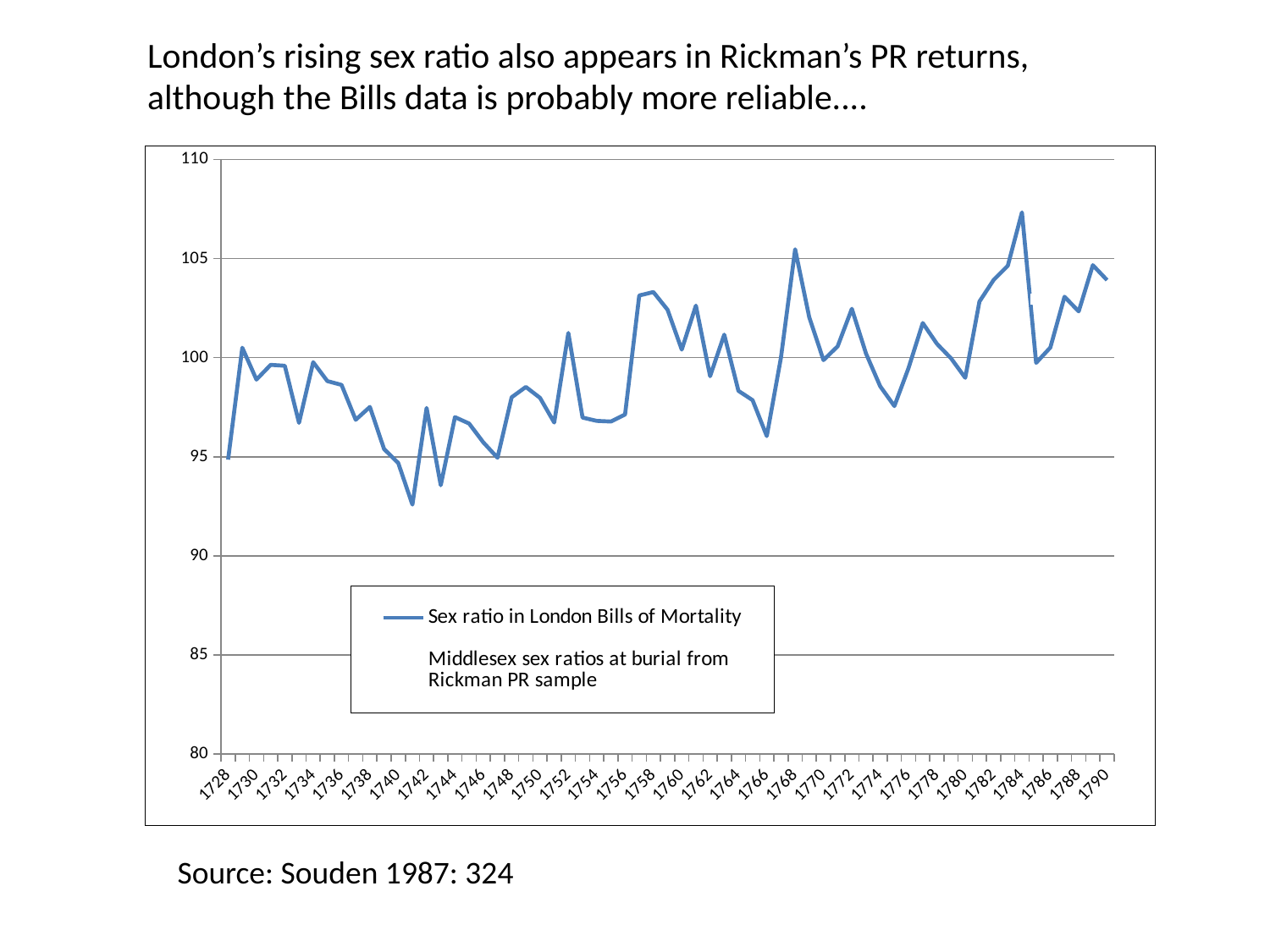

London’s rising sex ratio also appears in Rickman’s PR returns, although the Bills data is probably more reliable....

### Chart

| Category | Sex ratio in London Bills of Mortality | Middlesex sex ratios at burial from Rickman PR sample |
|---|---|---|
| 1728 | 94.85706278026906 | None |
| 1729 | 100.49919050188883 | None |
| 1730 | 98.89260497956148 | 94.21000000000002 |
| 1731 | 99.63647858384701 | None |
| 1732 | 99.58984875672876 | None |
| 1733 | 96.70950810847162 | None |
| 1734 | 99.77004445807144 | None |
| 1735 | 98.817467691528 | None |
| 1736 | 98.62451389889095 | None |
| 1737 | 96.86549211066271 | None |
| 1738 | 97.51434034416826 | None |
| 1739 | 95.39028887523048 | None |
| 1740 | 94.68595981296578 | 97.54 |
| 1741 | 92.58261494252868 | None |
| 1742 | 97.46371605115678 | None |
| 1743 | 93.56325370612181 | None |
| 1744 | 96.9980879541109 | None |
| 1745 | 96.67528629479106 | None |
| 1746 | 95.72501042680375 | None |
| 1747 | 94.95297086487727 | None |
| 1748 | 98.0008295313148 | None |
| 1749 | 98.52174589589964 | None |
| 1750 | 97.97246558197764 | 96.61 |
| 1751 | 96.72560576293385 | None |
| 1752 | 101.24766676490844 | None |
| 1753 | 96.97527079501329 | None |
| 1754 | 96.80887963926459 | None |
| 1755 | 96.77680014365214 | None |
| 1756 | 97.12882508500188 | None |
| 1757 | 103.13572245520395 | None |
| 1758 | 103.30827067669152 | None |
| 1759 | 102.41610738255034 | None |
| 1760 | 100.40424456796374 | 99.3 |
| 1761 | 102.62626262626263 | None |
| 1762 | 99.06238185255154 | None |
| 1763 | 101.16189596799016 | None |
| 1764 | 98.32464313189162 | None |
| 1765 | 97.85367515543804 | None |
| 1766 | 96.04000983848466 | None |
| 1767 | 100.0 | None |
| 1768 | 105.46718817905258 | None |
| 1769 | 102.02515257998877 | None |
| 1770 | 99.8752672843906 | 102.64999999999999 |
| 1771 | 100.57095496822912 | None |
| 1772 | 102.46347528753498 | None |
| 1773 | 100.20338356291023 | None |
| 1774 | 98.55485833808706 | None |
| 1775 | 97.55487100500578 | None |
| 1776 | 99.4763849617761 | None |
| 1777 | 101.7464983572539 | None |
| 1778 | 100.69854388036212 | None |
| 1779 | 99.960830395613 | None |
| 1780 | 98.98167006109979 | 92.32 |
| 1781 | 102.83055827619967 | None |
| 1782 | 103.91487424604543 | None |
| 1783 | 104.6349069792452 | None |
| 1784 | 107.32643330619827 | None |
| 1785 | 99.7360641891892 | 102.96000000000002 |
| 1786 | 100.5097539456916 | None |
| 1787 | 103.07514693534844 | None |
| 1788 | 102.3317925012839 | None |
| 1789 | 104.66561451962905 | None |
| 1790 | 103.91137237169335 | None |
Source: Souden 1987: 324